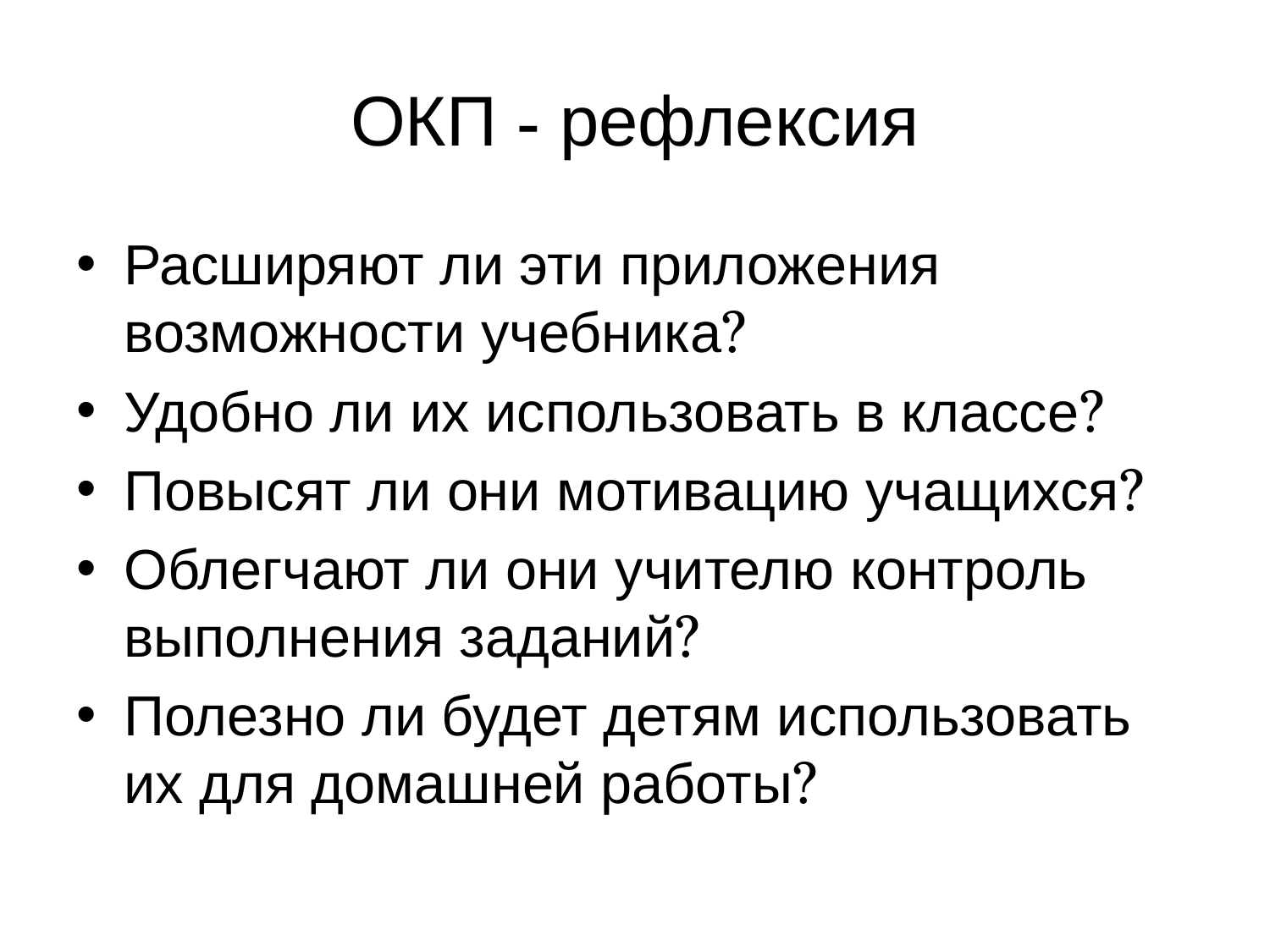

# ОКП - рефлексия
Расширяют ли эти приложения возможности учебника?
Удобно ли их использовать в классе?
Повысят ли они мотивацию учащихся?
Облегчают ли они учителю контроль выполнения заданий?
Полезно ли будет детям использовать их для домашней работы?